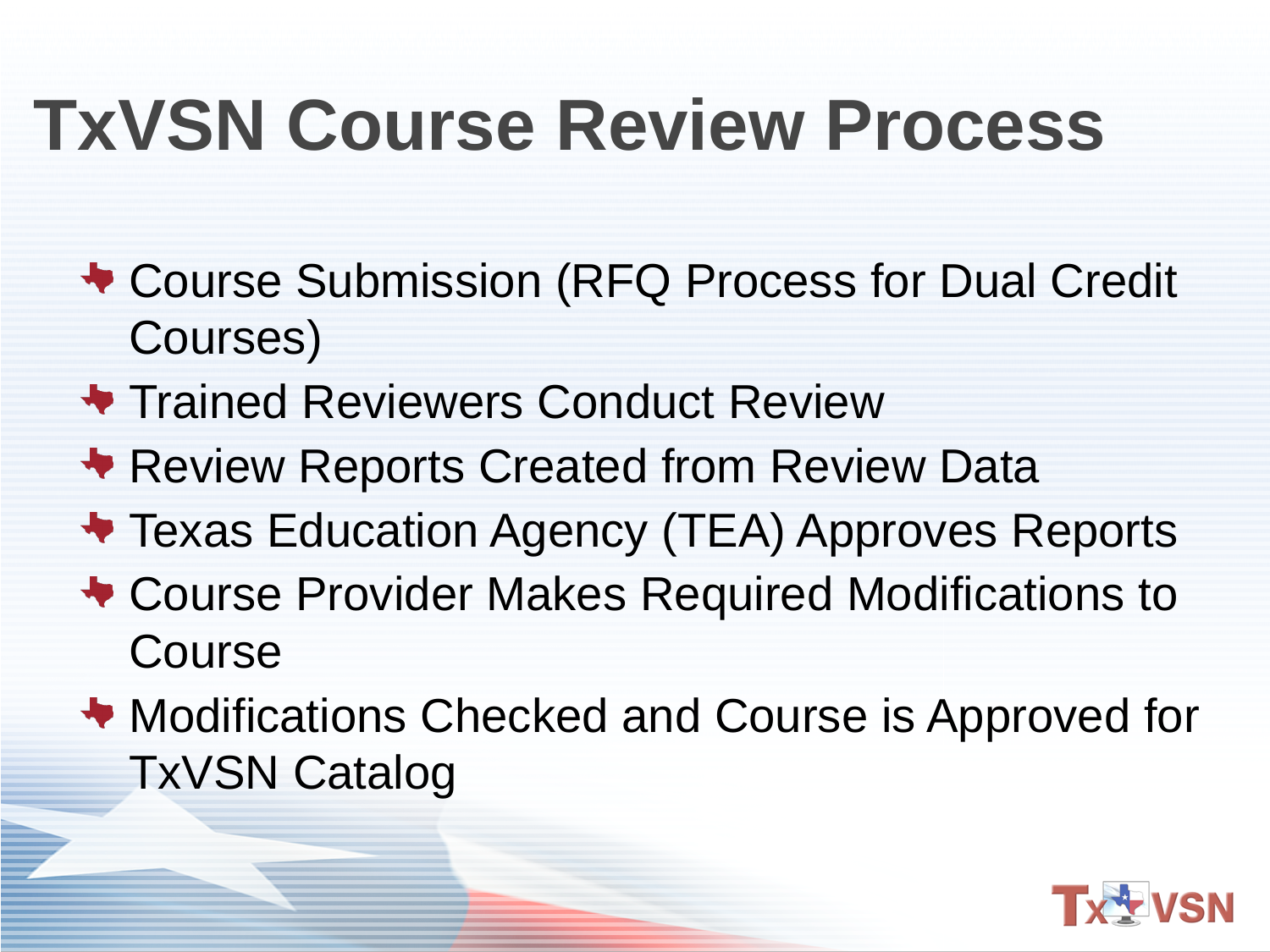

# TxVSN Course Review Process
Course Submission (RFQ Process for Dual Credit Courses)
Trained Reviewers Conduct Review
Review Reports Created from Review Data
Texas Education Agency (TEA) Approves Reports
Course Provider Makes Required Modifications to Course
Modifications Checked and Course is Approved for TxVSN Catalog